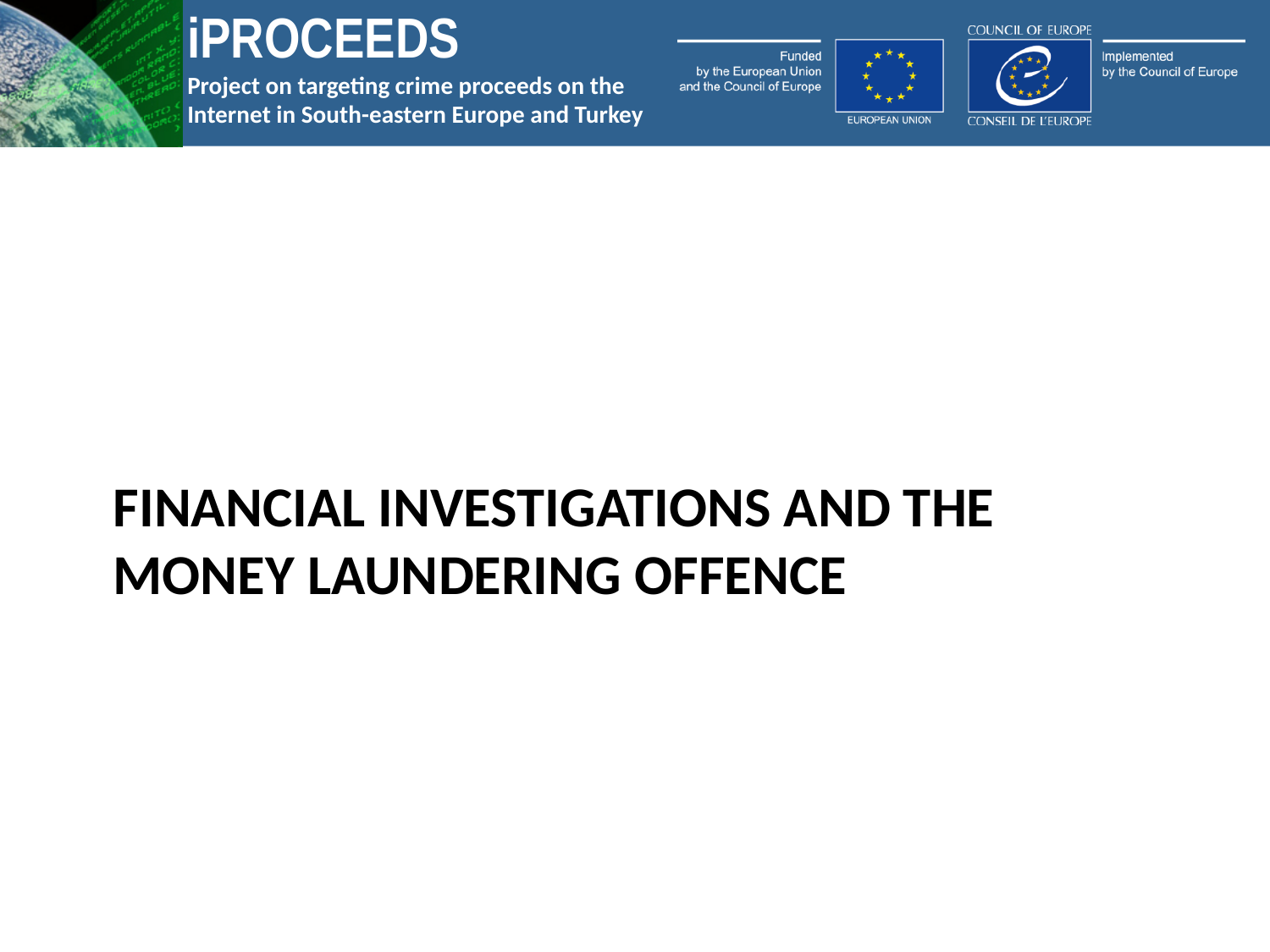

Financial Investigations and The money laundering offence
#